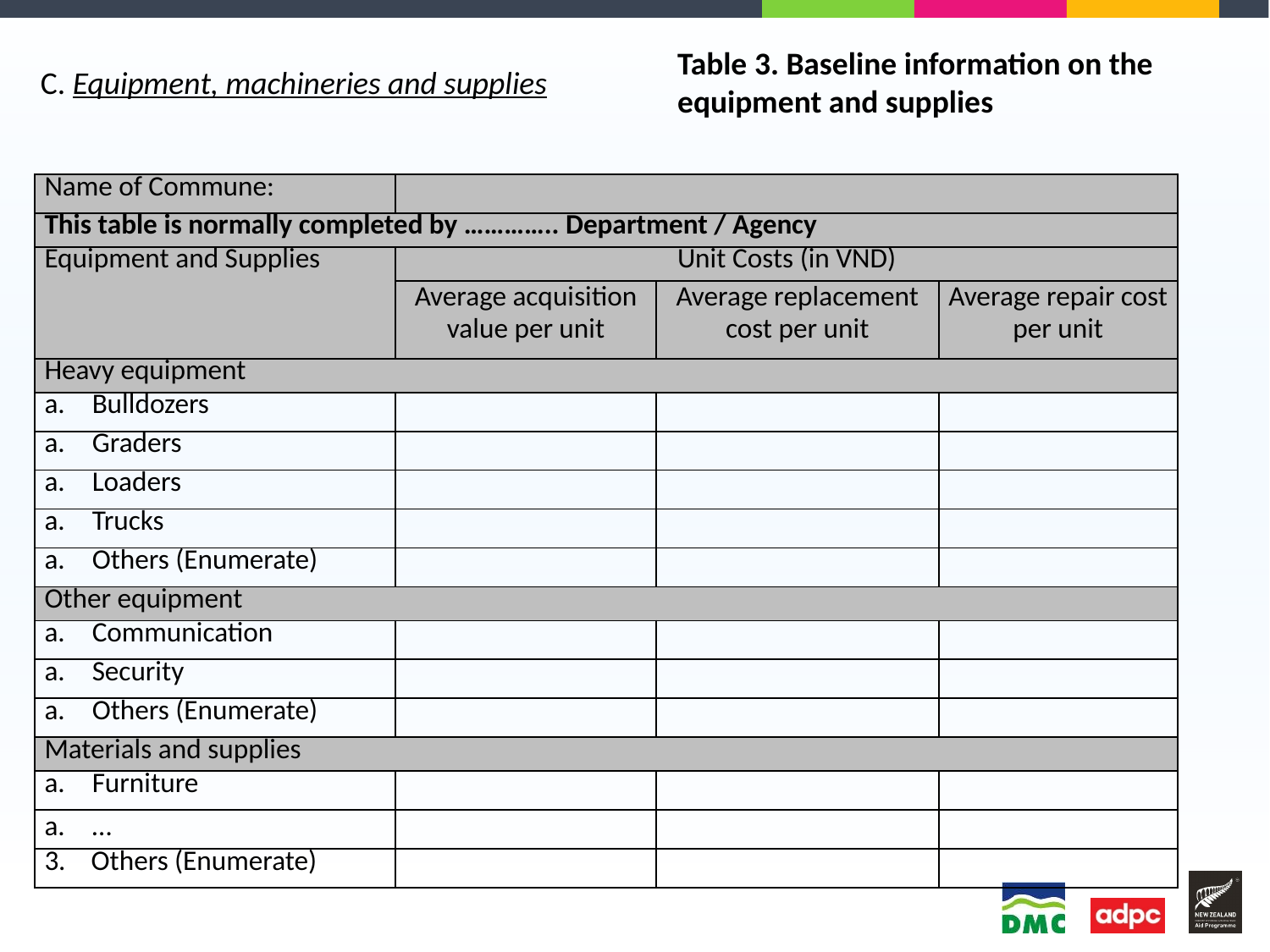

Table 3. Baseline information on the equipment and supplies
C. Equipment, machineries and supplies
| Name of Commune: |  |  |  |
| --- | --- | --- | --- |
| This table is normally completed by ………….. Department / Agency |  |  |  |
| Equipment and Supplies | Unit Costs (in VND) |  |  |
|  | Average acquisition value per unit | Average replacement cost per unit | Average repair cost per unit |
| Heavy equipment |  |  |  |
| Bulldozers |  |  |  |
| Graders |  |  |  |
| Loaders |  |  |  |
| Trucks |  |  |  |
| Others (Enumerate) |  |  |  |
| Other equipment |  |  |  |
| Communication |  |  |  |
| Security |  |  |  |
| Others (Enumerate) |  |  |  |
| Materials and supplies |  |  |  |
| Furniture |  |  |  |
| … |  |  |  |
| 3. Others (Enumerate) |  |  |  |